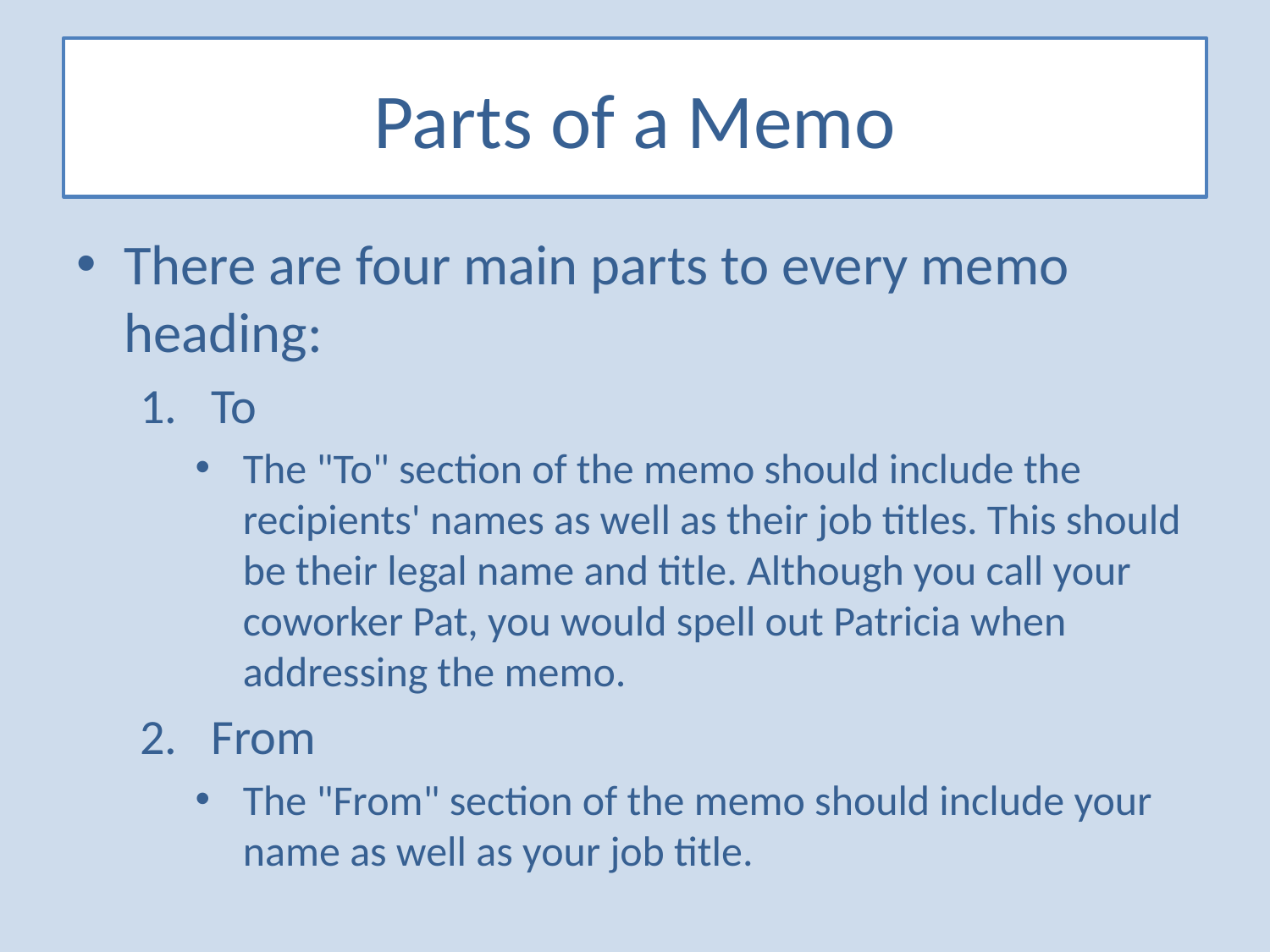

# Parts of a Memo
There are four main parts to every memo heading:
To
The "To" section of the memo should include the recipients' names as well as their job titles. This should be their legal name and title. Although you call your coworker Pat, you would spell out Patricia when addressing the memo.
From
The "From" section of the memo should include your name as well as your job title.